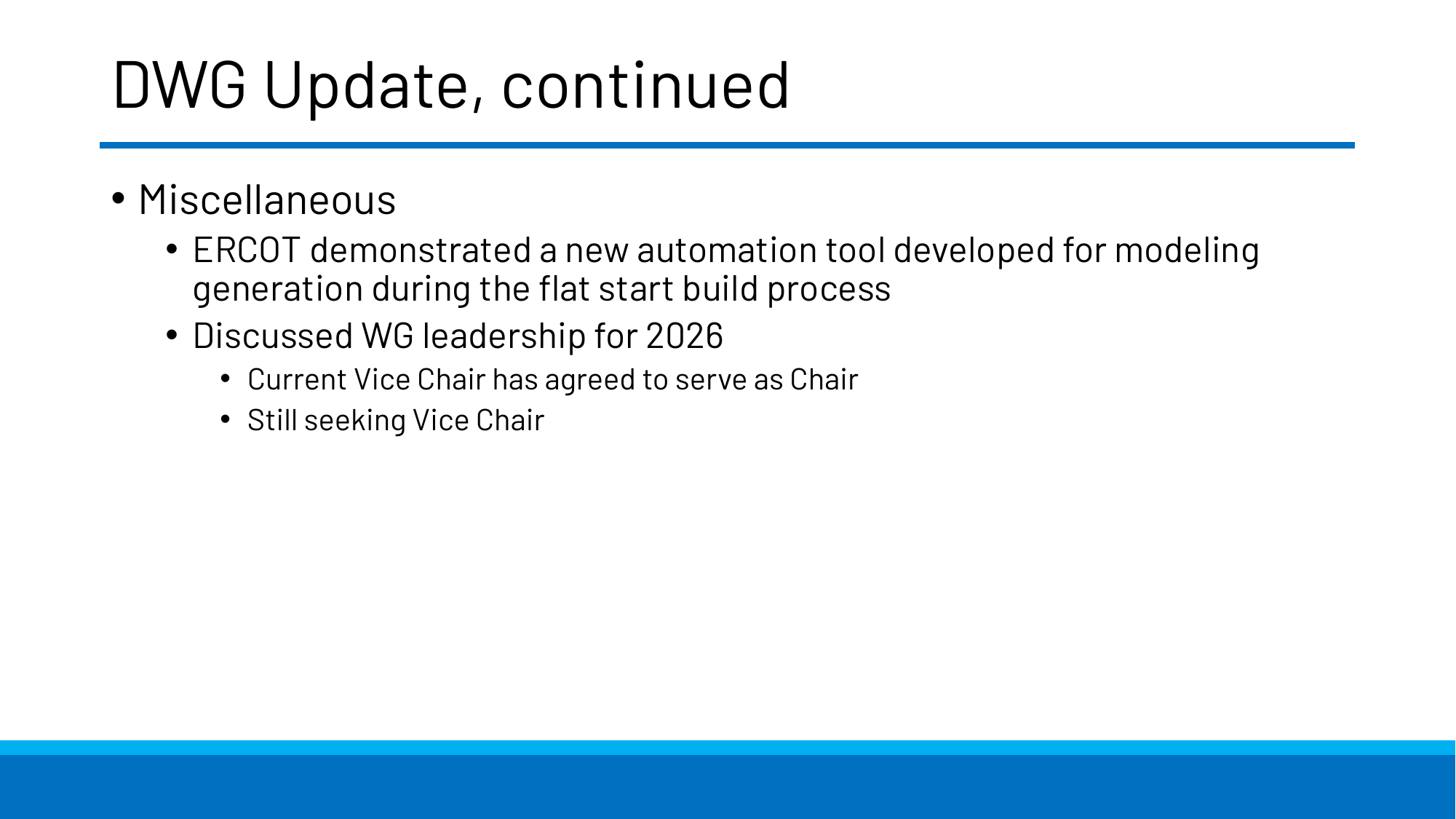

# DWG Update, continued
Miscellaneous
ERCOT demonstrated a new automation tool developed for modeling generation during the flat start build process
Discussed WG leadership for 2026
Current Vice Chair has agreed to serve as Chair
Still seeking Vice Chair